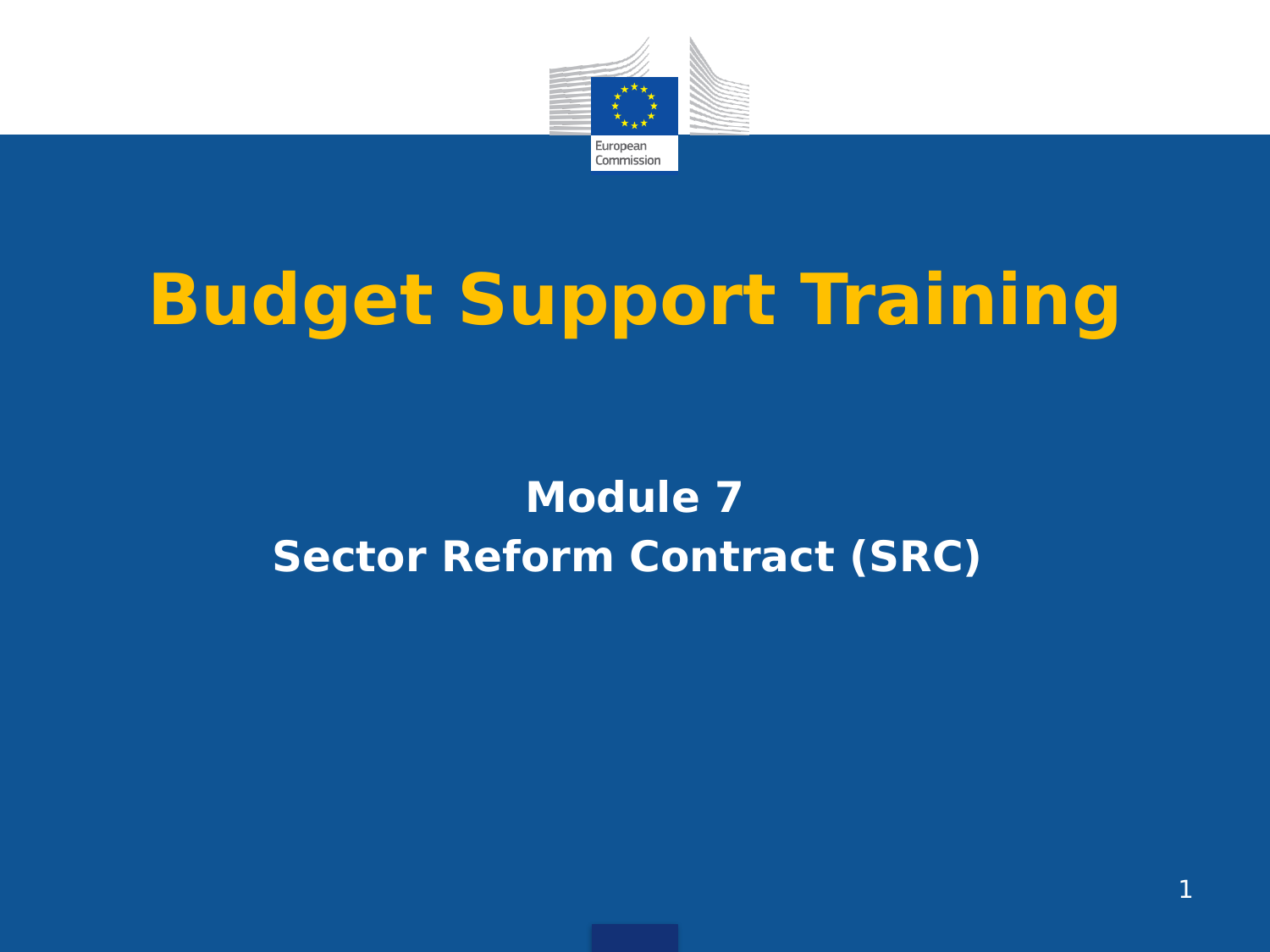

# Budget Support Training

Module 7
Sector Reform Contract (SRC)
1